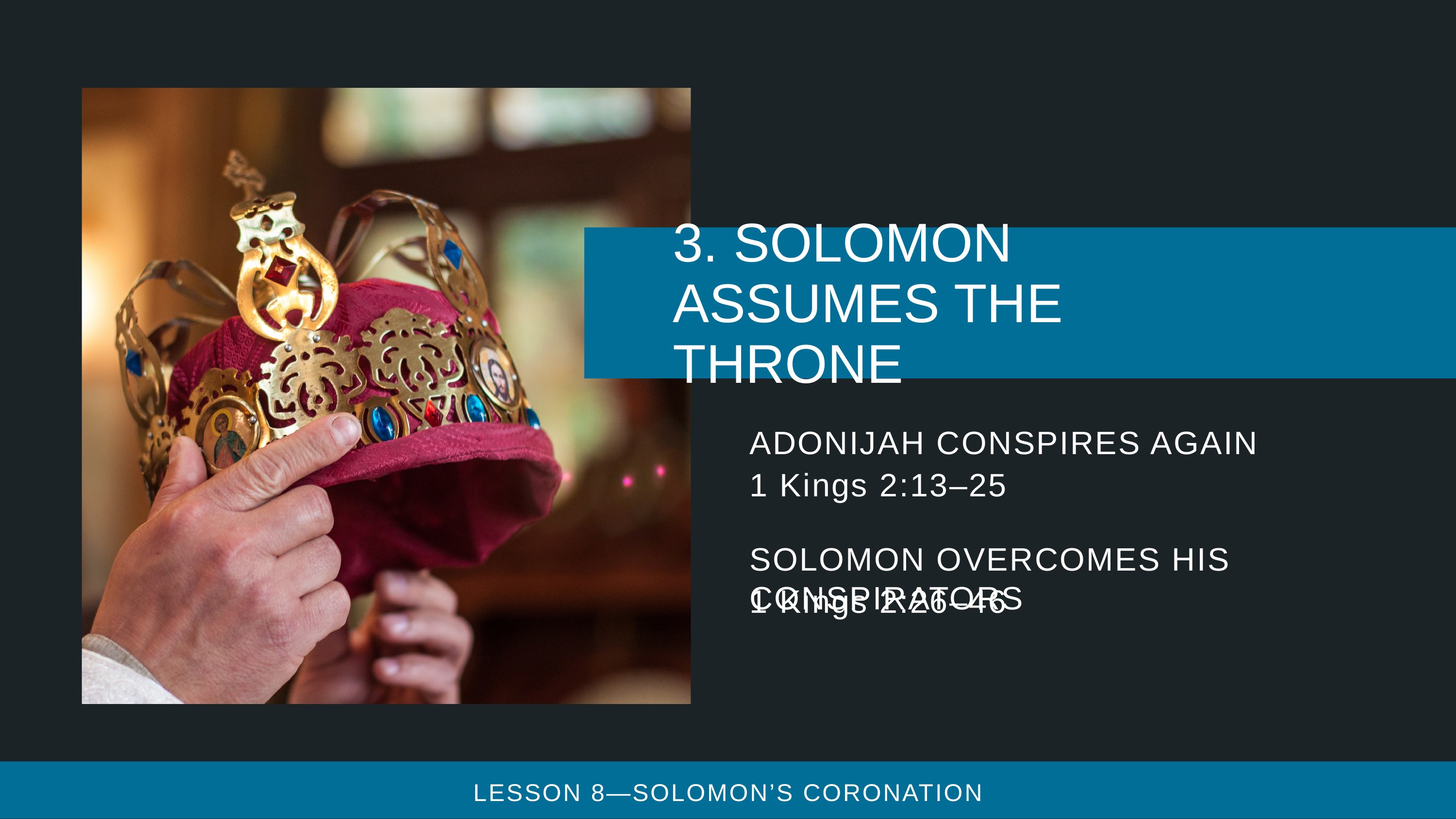

ADONIJAH CONSPIRES AGAIN
1 Kings 2:13–25
SOLOMON OVERCOMES HIS CONSPIRATORS
1 Kings 2:26–46